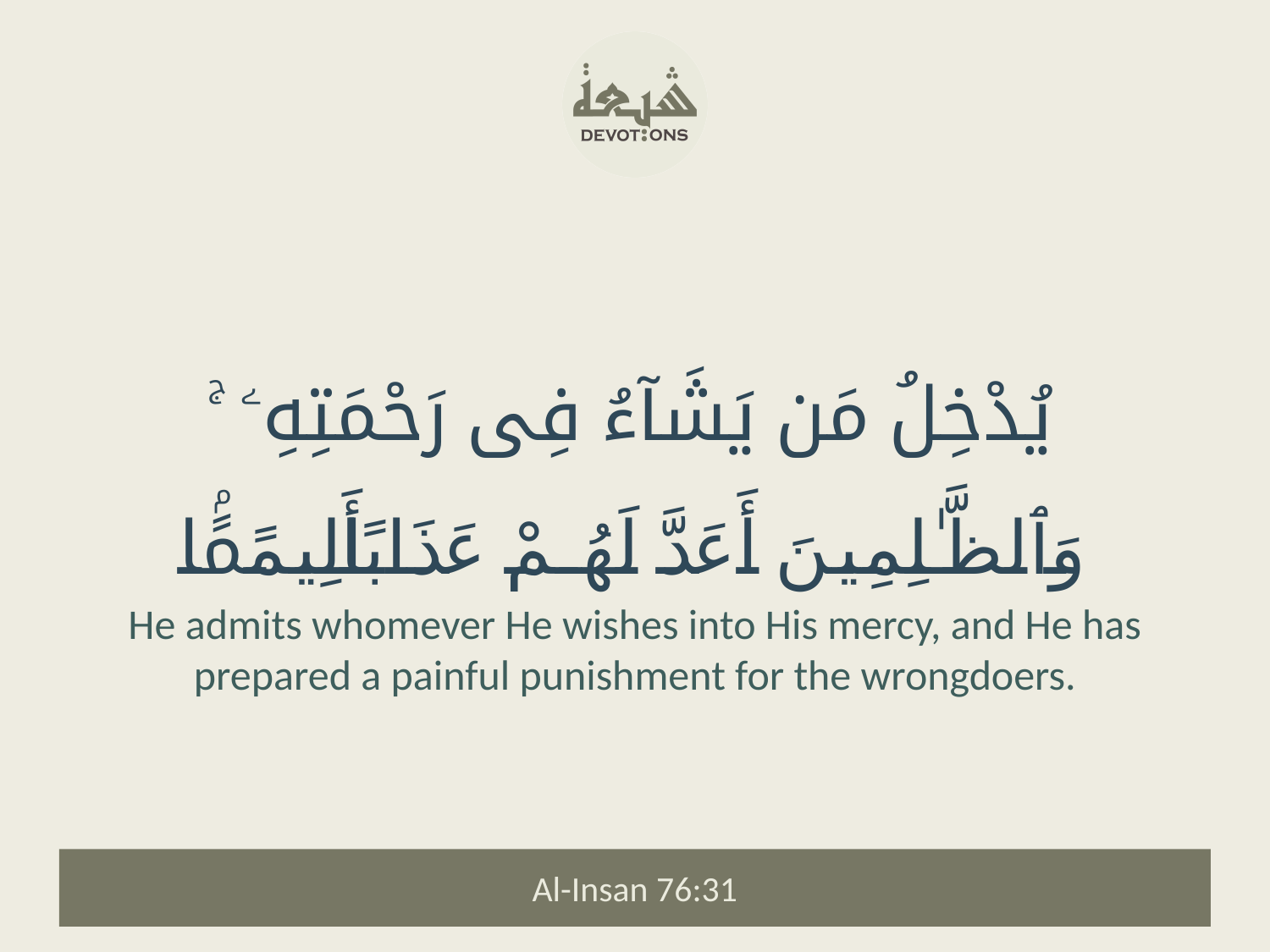

يُدْخِلُ مَن يَشَآءُ فِى رَحْمَتِهِۦ ۚ وَٱلظَّـٰلِمِينَ أَعَدَّ لَهُمْ عَذَابًا أَلِيمًۢا
He admits whomever He wishes into His mercy, and He has prepared a painful punishment for the wrongdoers.
Al-Insan 76:31